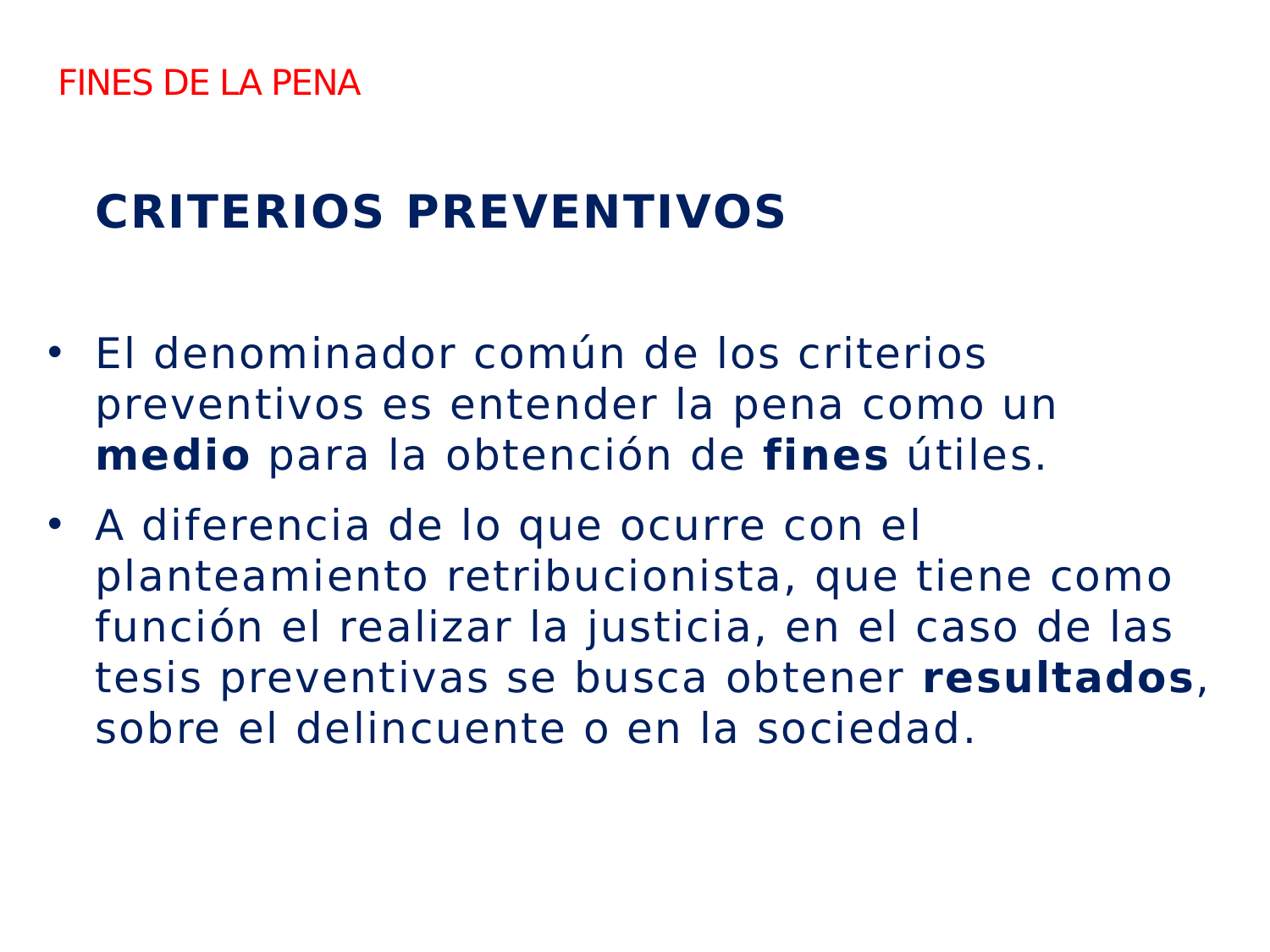

# FINES DE LA pena
CRITERIOS PREVENTIVOS

El denominador común de los criterios preventivos es entender la pena como un medio para la obtención de fines útiles.
A diferencia de lo que ocurre con el planteamiento retribucionista, que tiene como función el realizar la justicia, en el caso de las tesis preventivas se busca obtener resultados, sobre el delincuente o en la sociedad.

13
Sebastian Valenzuela A. /El Salvador /Marzo 2013